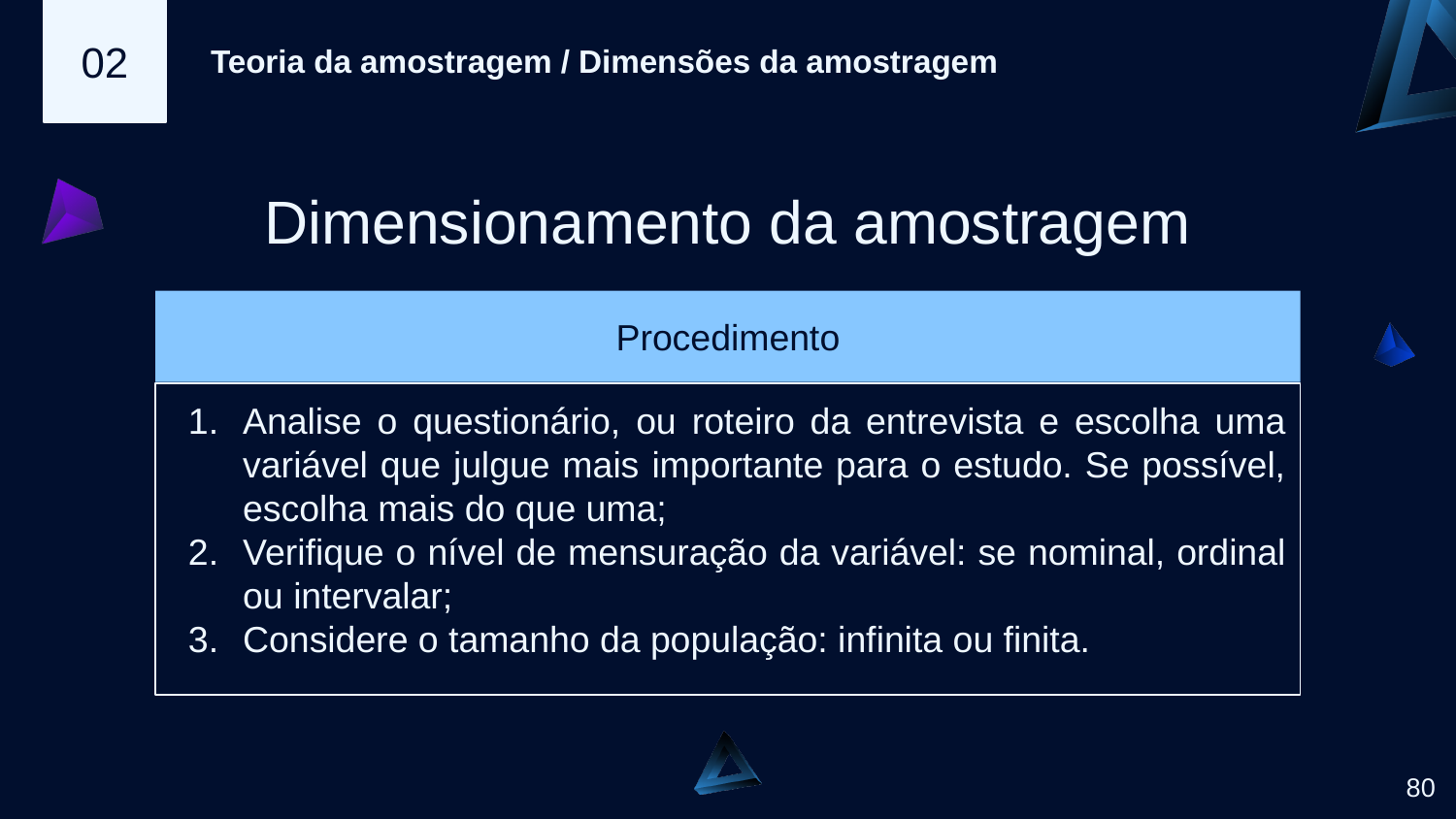

02
Teoria da amostragem / Dimensões da amostragem
Dimensionamento da amostragem
# Procedimento
Analise o questionário, ou roteiro da entrevista e escolha uma variável que julgue mais importante para o estudo. Se possível, escolha mais do que uma;
Verifique o nível de mensuração da variável: se nominal, ordinal ou intervalar;
Considere o tamanho da população: infinita ou finita.
80